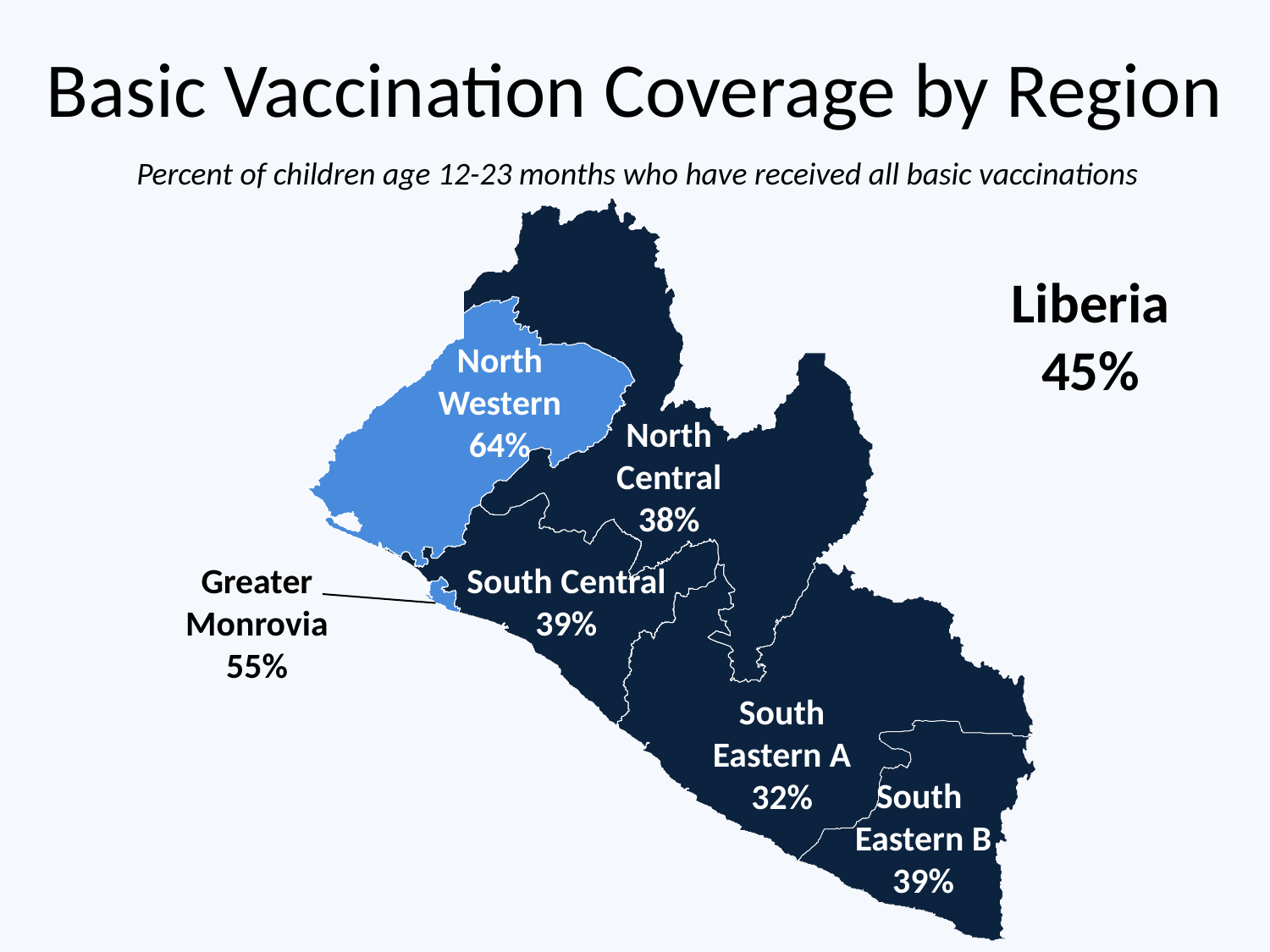

# Basic Vaccination Coverage by Region
Percent of children age 12-23 months who have received all basic vaccinations

Liberia
45%

North Western
64%
North Central
38%

South Central
39%
Greater Monrovia
55%

South Eastern A
32%

South
Eastern B
39%